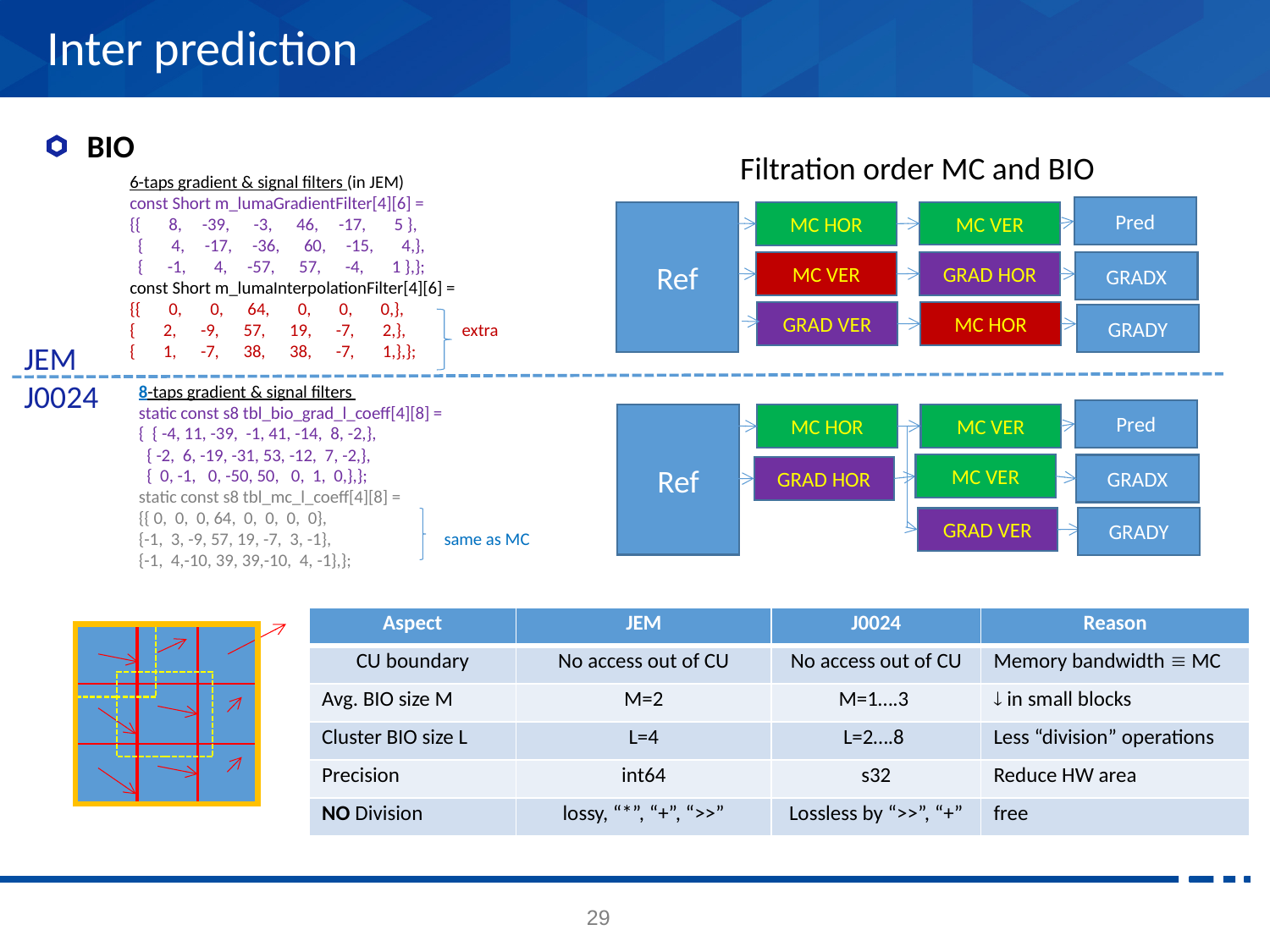

# Inter prediction
BIO
Filtration order MC and BIO
6-taps gradient & signal filters (in JEM)
const Short m_lumaGradientFilter[4][6] =
{{       8,     -39,      -3,      46,     -17,       5 },
  {       4,     -17,     -36,      60,     -15,       4,},
  {      -1,       4,     -57,      57,      -4,       1 },};
const Short m_lumaInterpolationFilter[4][6] =
{{       0,       0,      64,       0,       0,       0,},
{       2,      -9,      57,      19,      -7,       2,},              extra
{       1,      -7,      38,      38,      -7,       1,},};
Pred
MC VER
Ref
MC HOR
GRAD HOR
GRADX
MC VER
MC HOR
GRAD VER
GRADY

JEM
J0024
8-taps gradient & signal filters
static const s8 tbl_bio_grad_l_coeff[4][8] =
{  { -4, 11, -39,  -1, 41, -14,  8, -2,},
  { -2,  6, -19, -31, 53, -12,  7, -2,},
  {  0, -1,   0, -50, 50,   0,  1,  0,},};
static const s8 tbl_mc_l_coeff[4][8] =
{{ 0,  0,  0, 64,  0,  0,  0,  0},
{-1,  3, -9, 57, 19, -7,  3, -1},                            same as MC
{-1,  4,-10, 39, 39,-10,  4, -1},};
Pred
MC VER
Ref
MC HOR
MC VER
GRADX
GRAD HOR
GRADY
GRAD VER

| Aspect | JEM | J0024 | Reason |
| --- | --- | --- | --- |
| CU boundary | No access out of CU | No access out of CU | Memory bandwidth ≡ MC |
| Avg. BIO size M | M=2 | M=1….3 | ↓ in small blocks |
| Cluster BIO size L | L=4 | L=2….8 | Less “division” operations |
| Precision | int64 | s32 | Reduce HW area |
| NO Division | lossy, “\*”, “+”, “>>” | Lossless by “>>”, “+” | free |